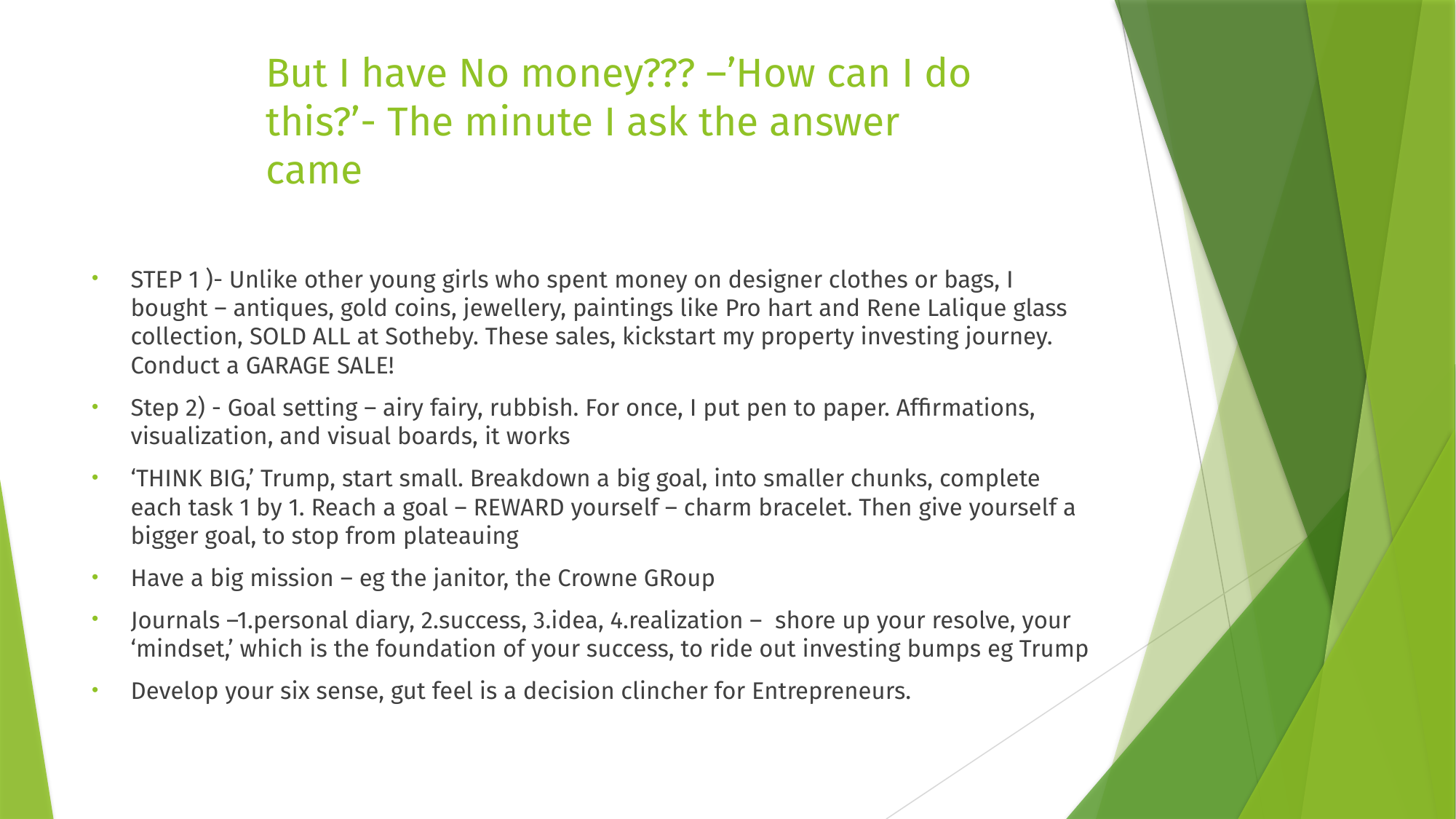

# But I have No money??? –’How can I do this?’- The minute I ask the answer came
STEP 1 )- Unlike other young girls who spent money on designer clothes or bags, I bought – antiques, gold coins, jewellery, paintings like Pro hart and Rene Lalique glass collection, SOLD ALL at Sotheby. These sales, kickstart my property investing journey. Conduct a GARAGE SALE!
Step 2) - Goal setting – airy fairy, rubbish. For once, I put pen to paper. Affirmations, visualization, and visual boards, it works
‘THINK BIG,’ Trump, start small. Breakdown a big goal, into smaller chunks, complete  each task 1 by 1. Reach a goal – REWARD yourself – charm bracelet. Then give yourself a bigger goal, to stop from plateauing
Have a big mission – eg the janitor, the Crowne GRoup
Journals –1.personal diary, 2.success, 3.idea, 4.realization –  shore up your resolve, your ‘mindset,’ which is the foundation of your success, to ride out investing bumps eg Trump
Develop your six sense, gut feel is a decision clincher for Entrepreneurs.